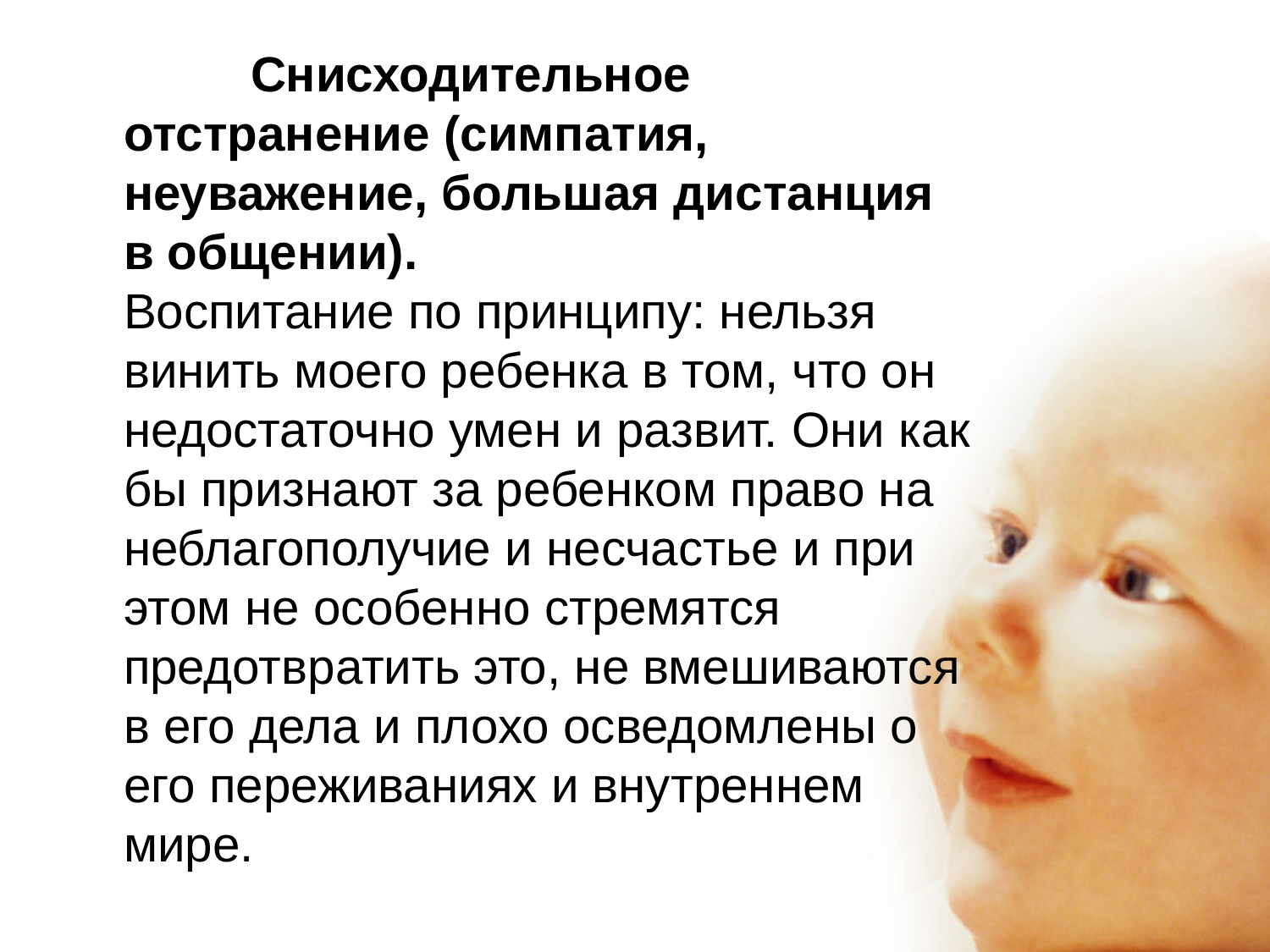

Снисходительное отстранение (симпатия, неуважение, большая дистанция в общении).
Воспитание по принципу: нельзя винить моего ребенка в том, что он недостаточно умен и развит. Они как бы признают за ребенком право на неблагополучие и несчастье и при этом не особенно стремятся предотвратить это, не вмешиваются в его дела и плохо осведомлены о его переживаниях и внутреннем мире.